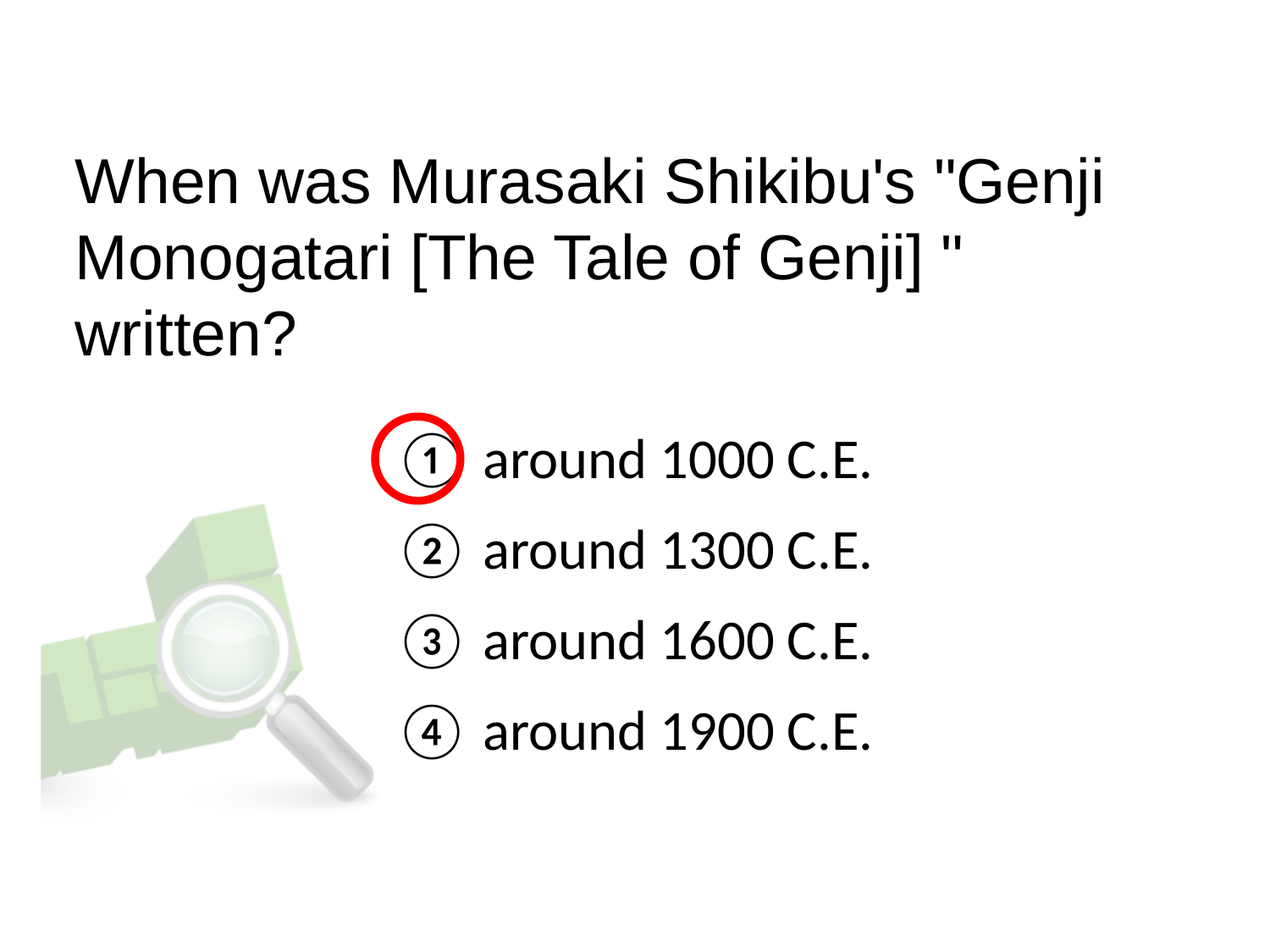

When was Murasaki Shikibu's "Genji Monogatari [The Tale of Genji] " written?
① around 1000 C.E.
② around 1300 C.E.
③ around 1600 C.E.
④ around 1900 C.E.